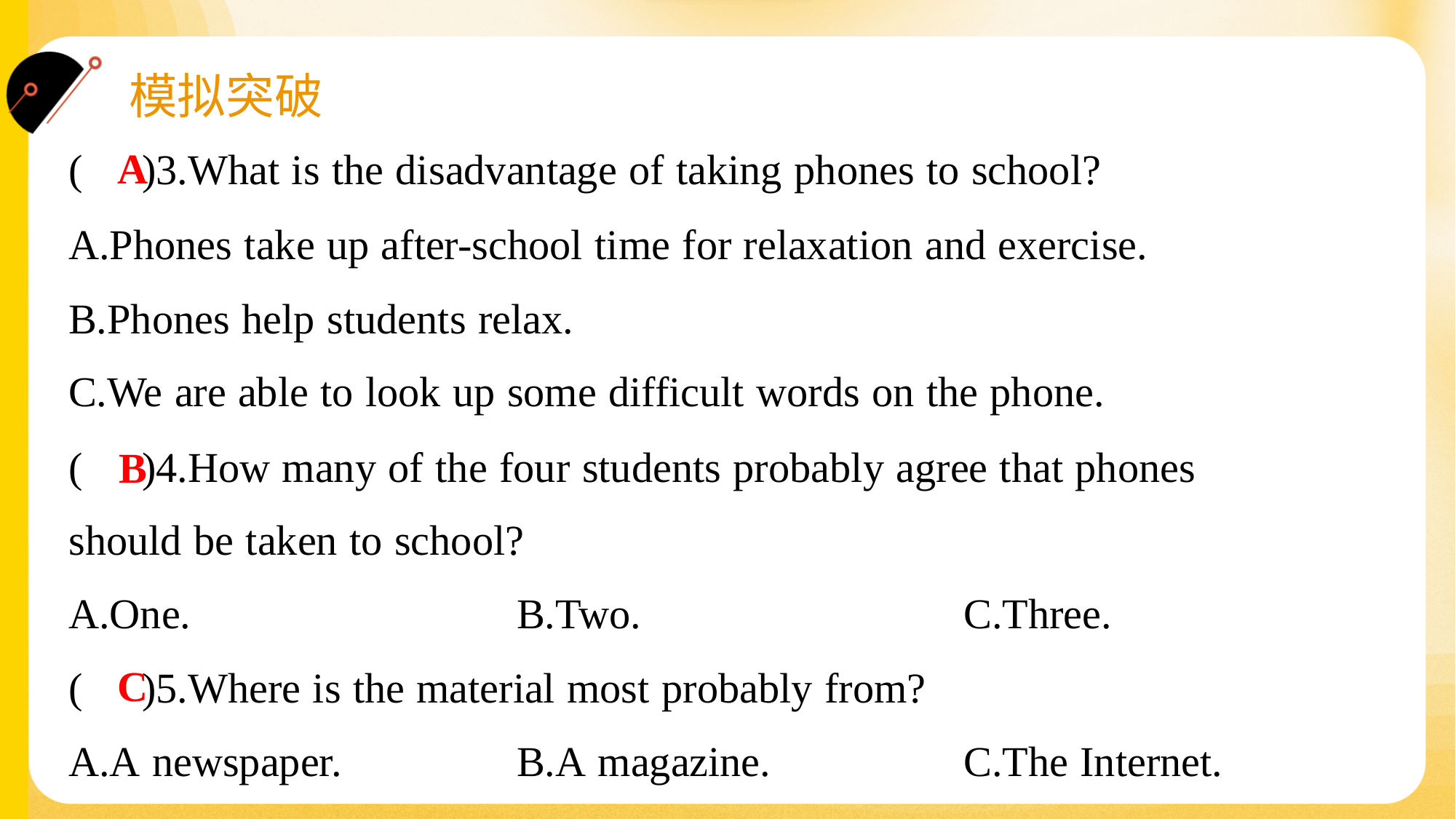

A
(     )3.What is the disadvantage of taking phones to school?
A.Phones take up after-school time for relaxation and exercise.
B.Phones help students relax.
C.We are able to look up some difficult words on the phone.
(     )4.How many of the four students probably agree that phones
should be taken to school?
B
A.One.	B.Two.	C.Three.
C
(     )5.Where is the material most probably from?
A.A newspaper.	B.A magazine.	C.The Internet.